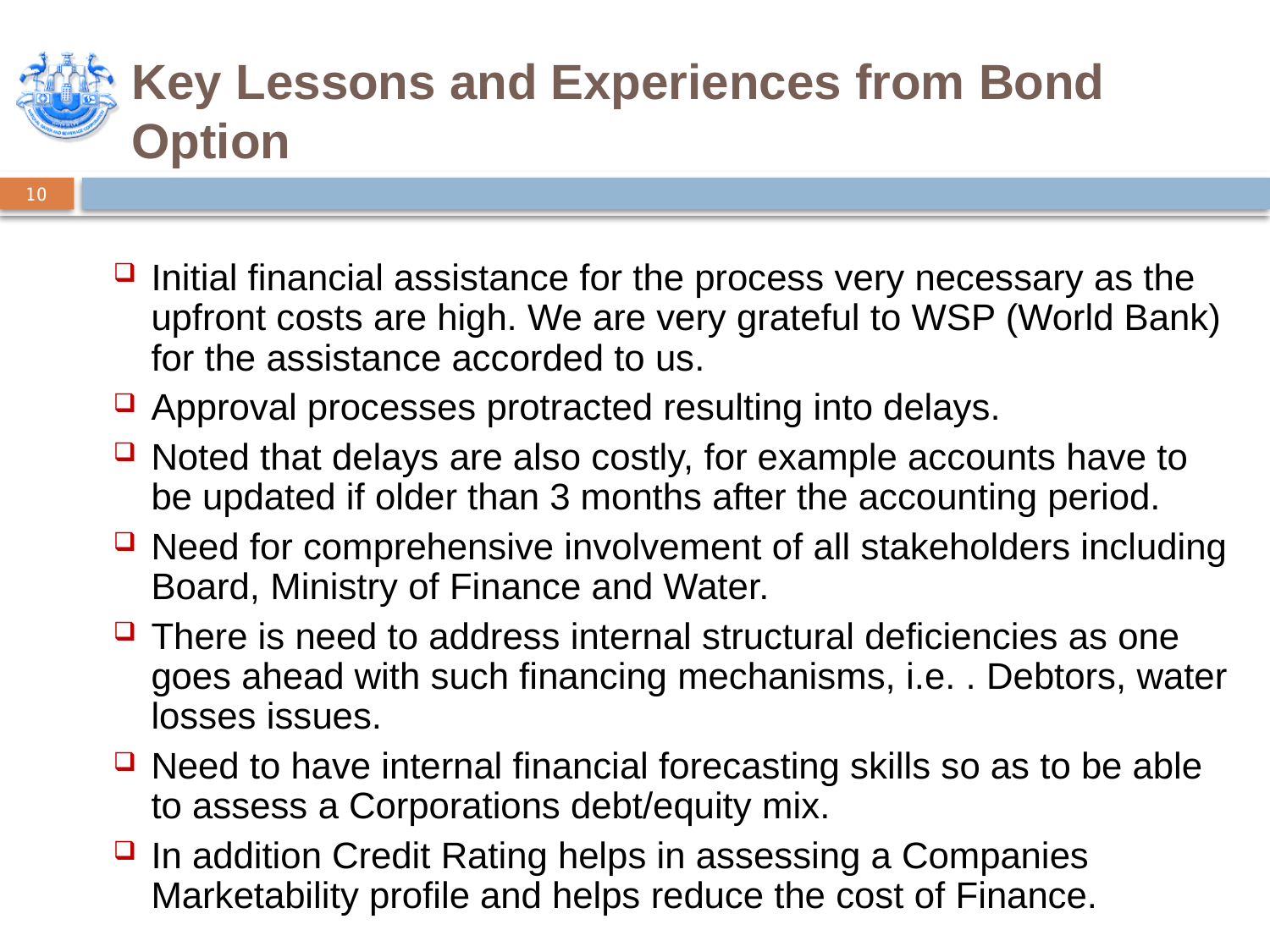

# Key Lessons and Experiences from Bond Option
10

Initial financial assistance for the process very necessary as the upfront costs are high. We are very grateful to WSP (World Bank) for the assistance accorded to us.
Approval processes protracted resulting into delays.
Noted that delays are also costly, for example accounts have to be updated if older than 3 months after the accounting period.
Need for comprehensive involvement of all stakeholders including Board, Ministry of Finance and Water.
There is need to address internal structural deficiencies as one goes ahead with such financing mechanisms, i.e. . Debtors, water losses issues.
Need to have internal financial forecasting skills so as to be able to assess a Corporations debt/equity mix.
In addition Credit Rating helps in assessing a Companies Marketability profile and helps reduce the cost of Finance.